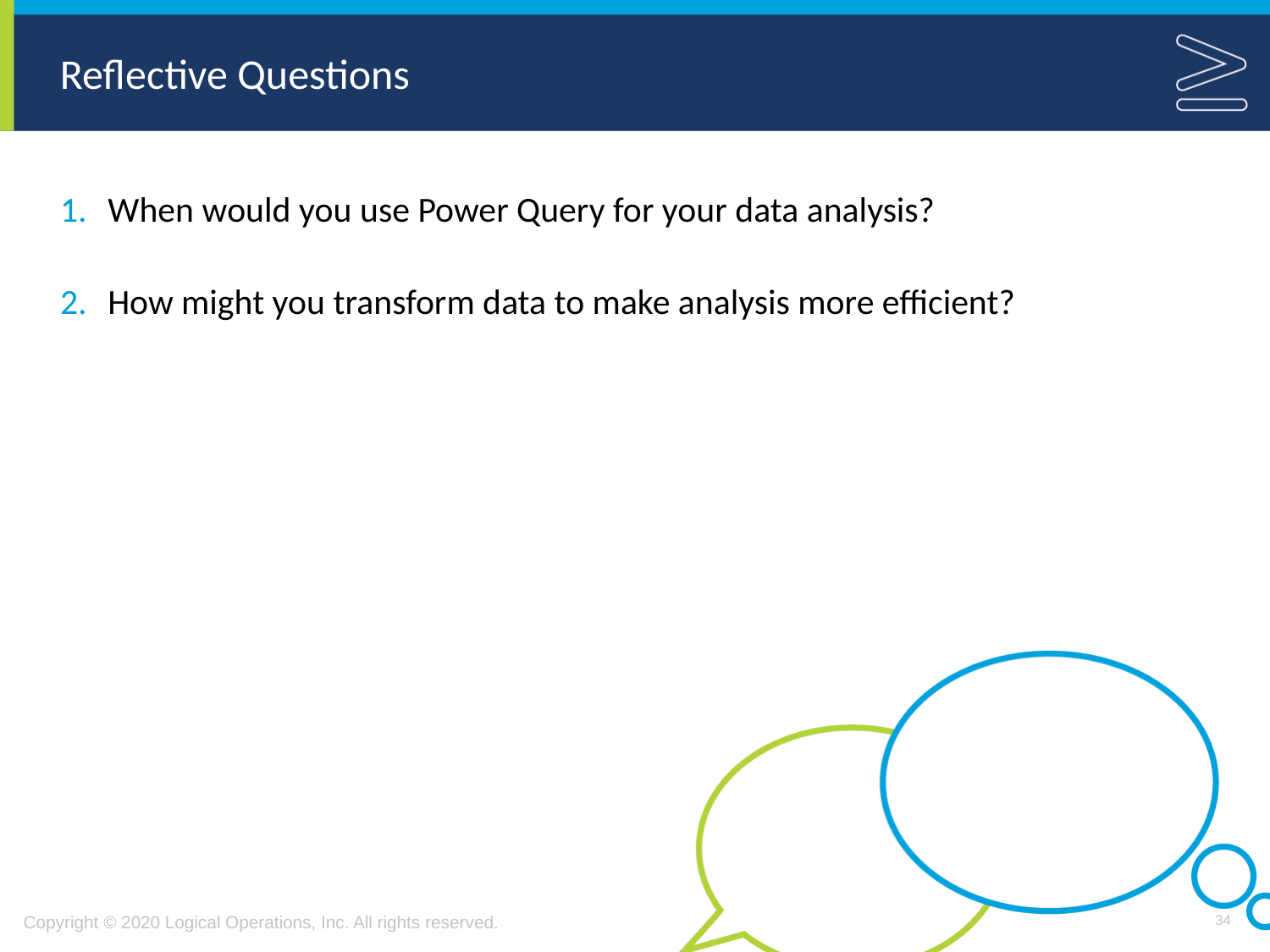

When would you use Power Query for your data analysis?
How might you transform data to make analysis more efficient?
34